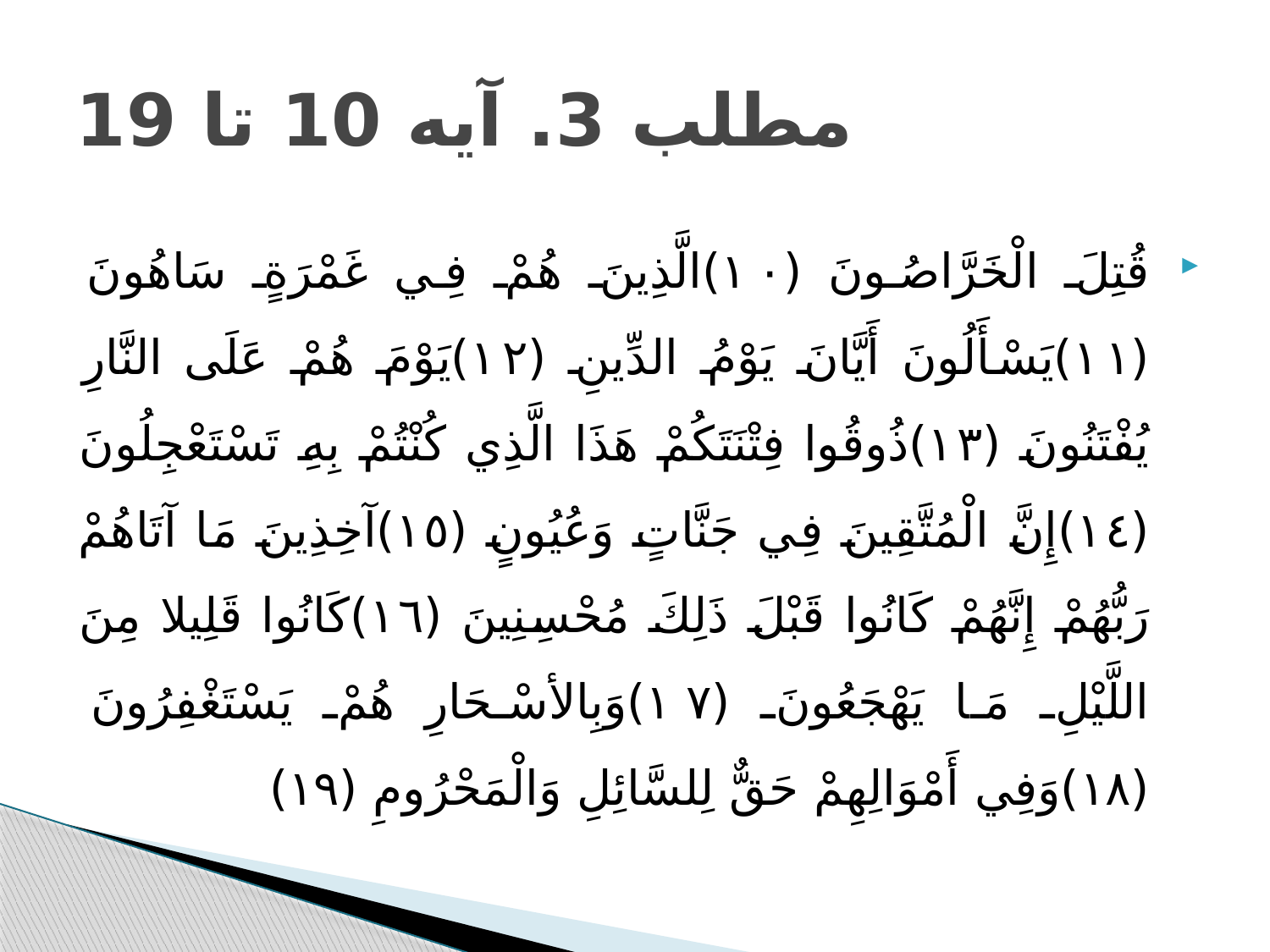

# مطلب 3. آیه 10 تا 19
قُتِلَ الْخَرَّاصُونَ (١٠)الَّذِينَ هُمْ فِي غَمْرَةٍ سَاهُونَ (١١)يَسْأَلُونَ أَيَّانَ يَوْمُ الدِّينِ (١٢)يَوْمَ هُمْ عَلَى النَّارِ يُفْتَنُونَ (١٣)ذُوقُوا فِتْنَتَكُمْ هَذَا الَّذِي كُنْتُمْ بِهِ تَسْتَعْجِلُونَ (١٤)إِنَّ الْمُتَّقِينَ فِي جَنَّاتٍ وَعُيُونٍ (١٥)آخِذِينَ مَا آتَاهُمْ رَبُّهُمْ إِنَّهُمْ كَانُوا قَبْلَ ذَلِكَ مُحْسِنِينَ (١٦)كَانُوا قَلِيلا مِنَ اللَّيْلِ مَا يَهْجَعُونَ (١٧)وَبِالأسْحَارِ هُمْ يَسْتَغْفِرُونَ (١٨)وَفِي أَمْوَالِهِمْ حَقٌّ لِلسَّائِلِ وَالْمَحْرُومِ (١٩)